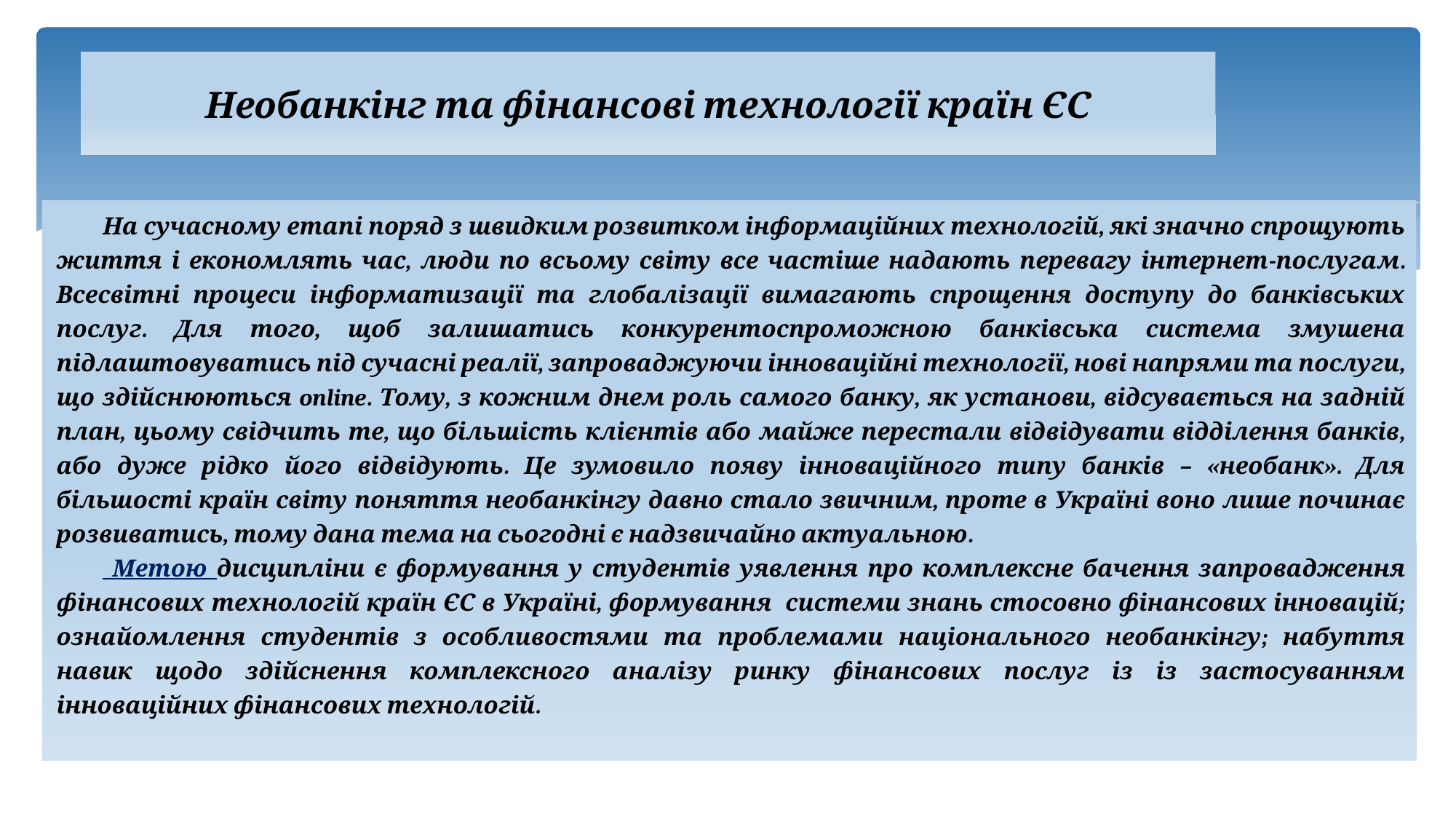

# Необанкінг та фінансові технології країн ЄС
На сучасному етапі поряд з швидким розвитком інформаційних технологій, які значно спрощують життя і економлять час, люди по всьому світу все частіше надають перевагу інтернет-послугам. Всесвітні процеси інформатизації та глобалізації вимагають спрощення доступу до банківських послуг. Для того, щоб залишатись конкурентоспроможною банківська система змушена підлаштовуватись під сучасні реалії, запроваджуючи інноваційні технології, нові напрями та послуги, що здійснюються online. Тому, з кожним днем роль самого банку, як установи, відсувається на задній план, цьому свідчить те, що більшість клієнтів або майже перестали відвідувати відділення банків, або дуже рідко його відвідують. Це зумовило появу інноваційного типу банків – «необанк». Для більшості країн світу поняття необанкінгу давно стало звичним, проте в Україні воно лише починає розвиватись, тому дана тема на сьогодні є надзвичайно актуальною.
 Метою дисципліни є формування у студентів уявлення про комплексне бачення запровадження фінансових технологій країн ЄС в Україні, формування  системи знань стосовно фінансових інновацій; ознайомлення студентів з особливостями та проблемами національного необанкінгу; набуття навик щодо здійснення комплексного аналізу ринку фінансових послуг із із застосуванням інноваційних фінансових технологій.